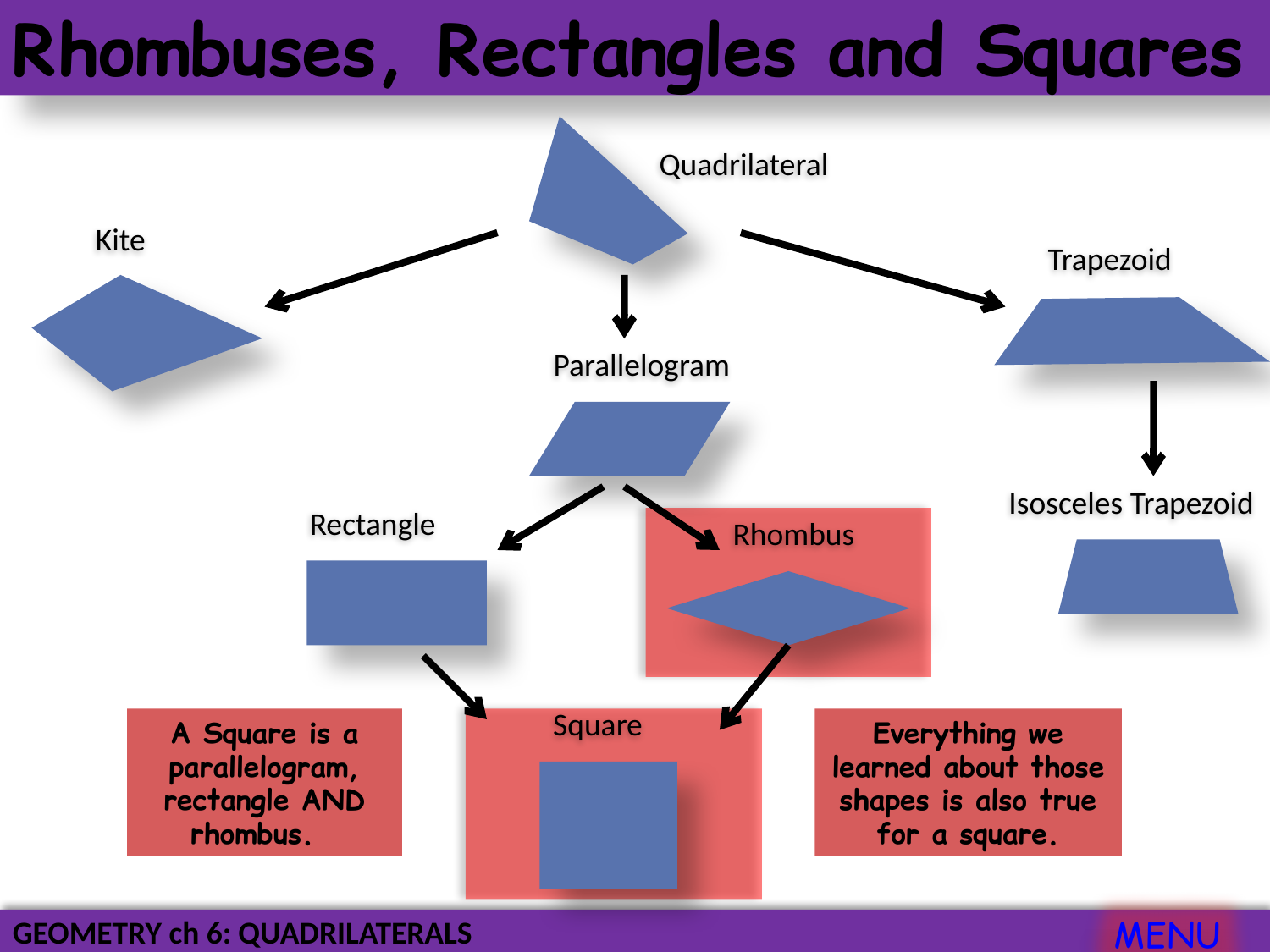

Rhombuses, Rectangles and Squares

Quadrilateral
Kite
Trapezoid

Parallelogram

Isosceles Trapezoid
Rectangle

Rhombus

Square
A Square is a parallelogram, rectangle AND rhombus.

Everything we learned about those shapes is also true for a square.

MENU
GEOMETRY ch 6: QUADRILATERALS